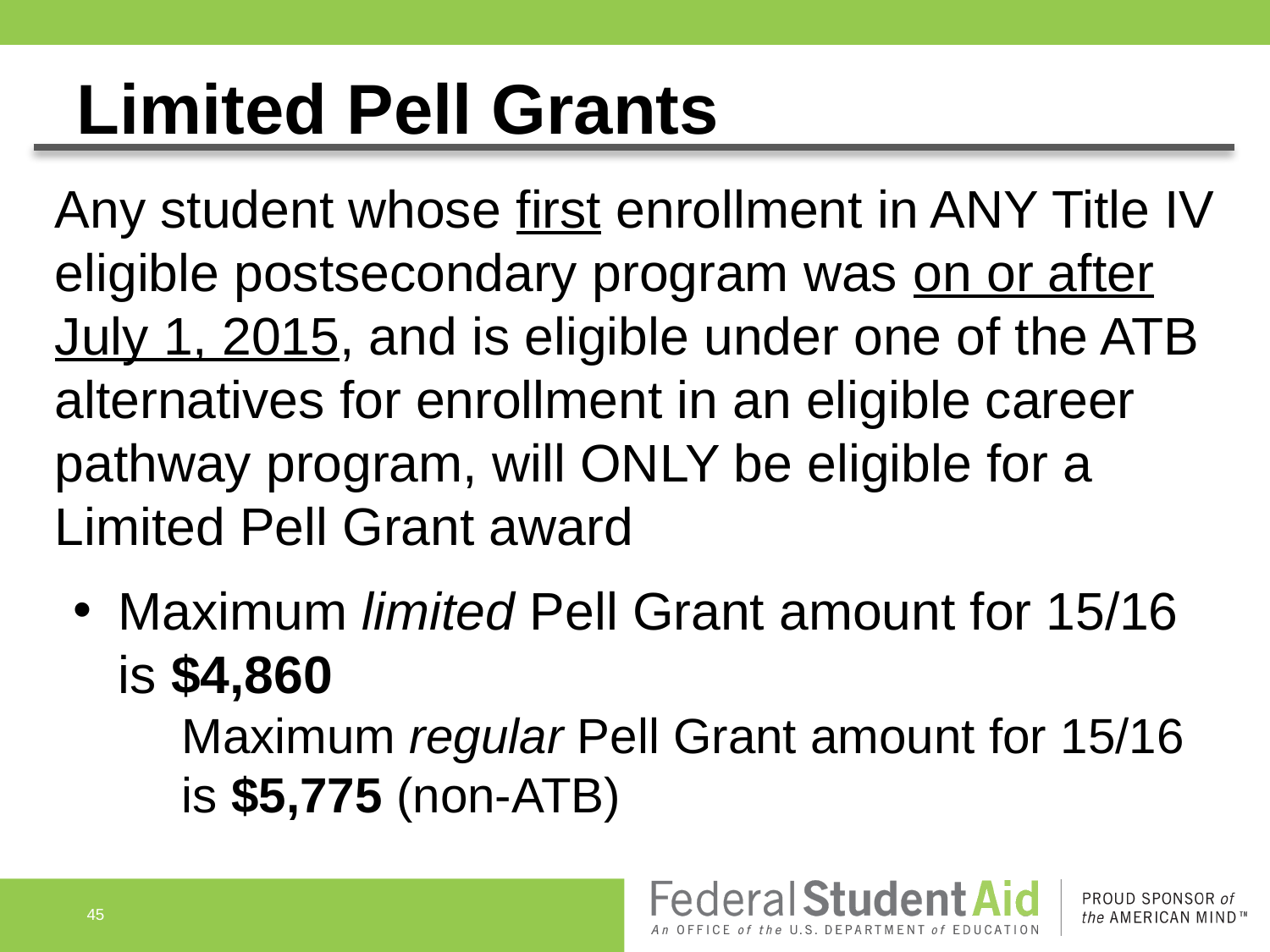

# Limited Pell Grants
Any student whose first enrollment in ANY Title IV eligible postsecondary program was on or after July 1, 2015, and is eligible under one of the ATB alternatives for enrollment in an eligible career pathway program, will ONLY be eligible for a Limited Pell Grant award

Maximum limited Pell Grant amount for 15/16 is $4,860
Maximum regular Pell Grant amount for 15/16 is $5,775 (non-ATB)

45